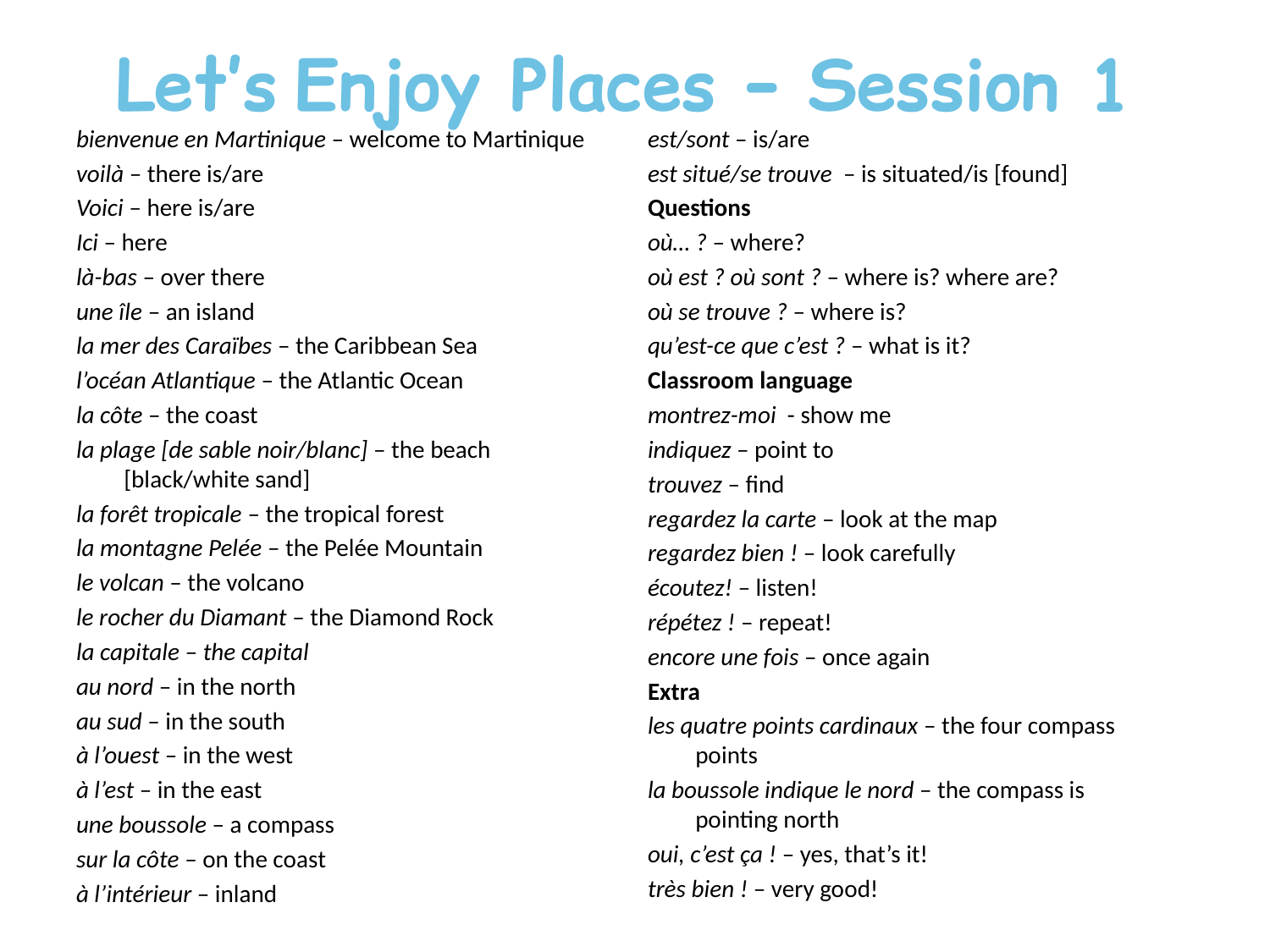

# Let’s Enjoy Places – Session 1
bienvenue en Martinique – welcome to Martinique
voilà – there is/are
Voici – here is/are
Ici – here
là-bas – over there
une île – an island
la mer des Caraïbes – the Caribbean Sea
l’océan Atlantique – the Atlantic Ocean
la côte – the coast
la plage [de sable noir/blanc] – the beach [black/white sand]
la forêt tropicale – the tropical forest
la montagne Pelée – the Pelée Mountain
le volcan – the volcano
le rocher du Diamant – the Diamond Rock
la capitale – the capital
au nord – in the north
au sud – in the south
à l’ouest – in the west
à l’est – in the east
une boussole – a compass
sur la côte – on the coast
à l’intérieur – inland

est/sont – is/are
est situé/se trouve  – is situated/is [found]
Questions
où… ? – where?
où est ? où sont ? – where is? where are?
où se trouve ? – where is?
qu’est-ce que c’est ? – what is it?
Classroom language
montrez-moi  - show me
indiquez – point to
trouvez – find
regardez la carte – look at the map
regardez bien ! – look carefully
écoutez! – listen!
répétez ! – repeat!
encore une fois – once again
Extra
les quatre points cardinaux – the four compass points
la boussole indique le nord – the compass is pointing north
oui, c’est ça ! – yes, that’s it!
très bien ! – very good!